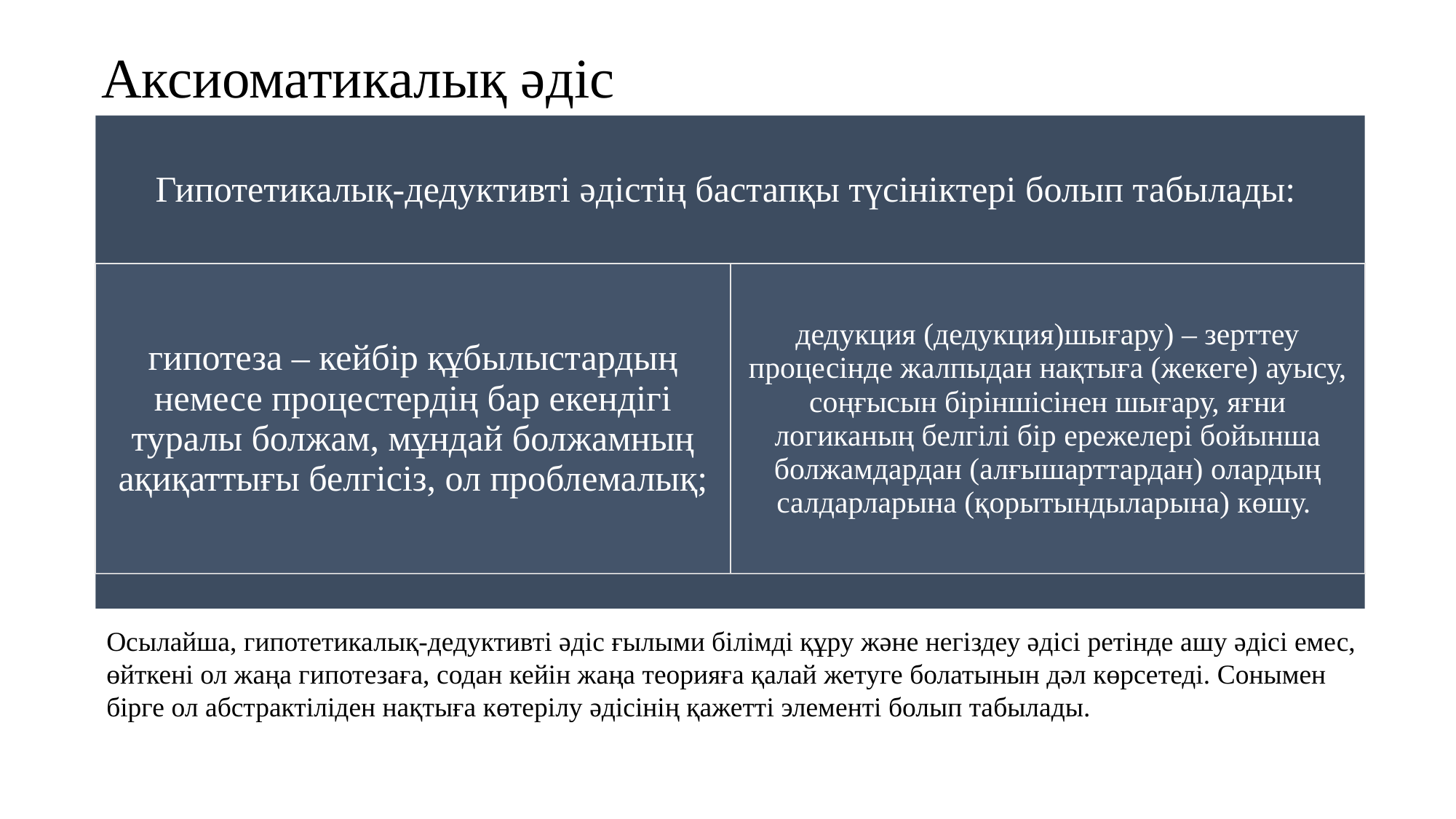

# Аксиоматикалық әдіс
Гипотетикалық-дедуктивті әдістің бастапқы түсініктері болып табылады:
гипотеза – кейбір құбылыстардың немесе процестердің бар екендігі туралы болжам, мұндай болжамның ақиқаттығы белгісіз, ол проблемалық;
дедукция (дедукция)шығару) – зерттеу процесінде жалпыдан нақтыға (жекеге) ауысу, соңғысын біріншісінен шығару, яғни логиканың белгілі бір ережелері бойынша болжамдардан (алғышарттардан) олардың салдарларына (қорытындыларына) көшу.
Осылайша, гипотетикалық-дедуктивті әдіс ғылыми білімді құру және негіздеу әдісі ретінде ашу әдісі емес, өйткені ол жаңа гипотезаға, содан кейін жаңа теорияға қалай жетуге болатынын дәл көрсетеді. Сонымен бірге ол абстрактіліден нақтыға көтерілу әдісінің қажетті элементі болып табылады.